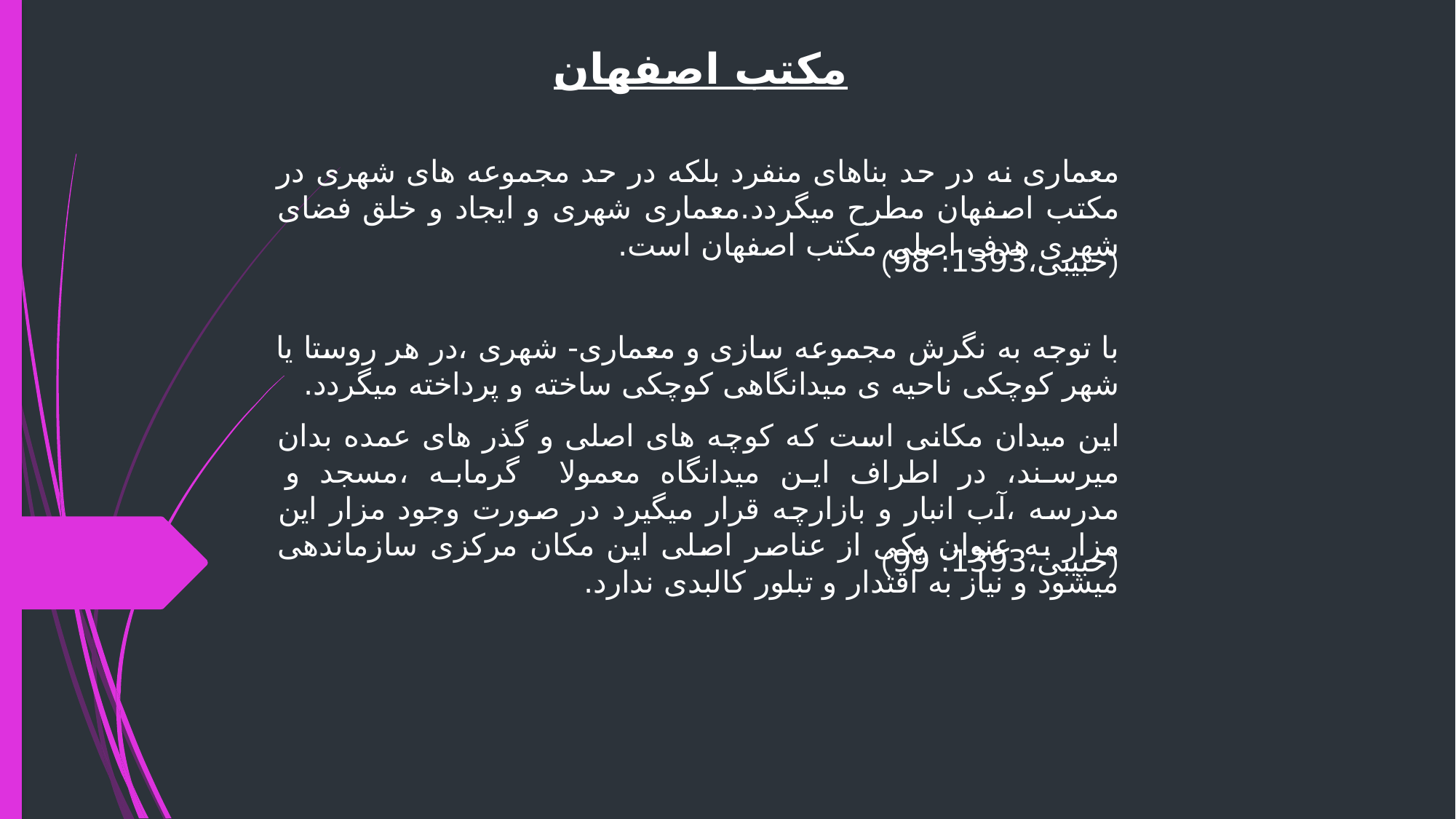

مکتب اصفهان
معماری نه در حد بناهای منفرد بلکه در حد مجموعه های شهری در مکتب اصفهان مطرح میگردد.معماری شهری و ایجاد و خلق فضای شهری هدف اصلی مکتب اصفهان است.

با توجه به نگرش مجموعه سازی و معماری- شهری ،در هر روستا یا شهر کوچکی ناحیه ی میدانگاهی کوچکی ساخته و پرداخته میگردد.
این میدان مکانی است که کوچه های اصلی و گذر های عمده بدان میرسند، در اطراف این میدانگاه معمولا  گرمابه ،مسجد و مدرسه ،آب انبار و بازارچه قرار میگیرد در صورت وجود مزار این مزار به عنوان یکی از عناصر اصلی این مکان مرکزی سازماندهی میشود و نیاز به اقتدار و تبلور کالبدی ندارد.
(حبیبی،1393: 98)
(حبیبی،1393: 99)